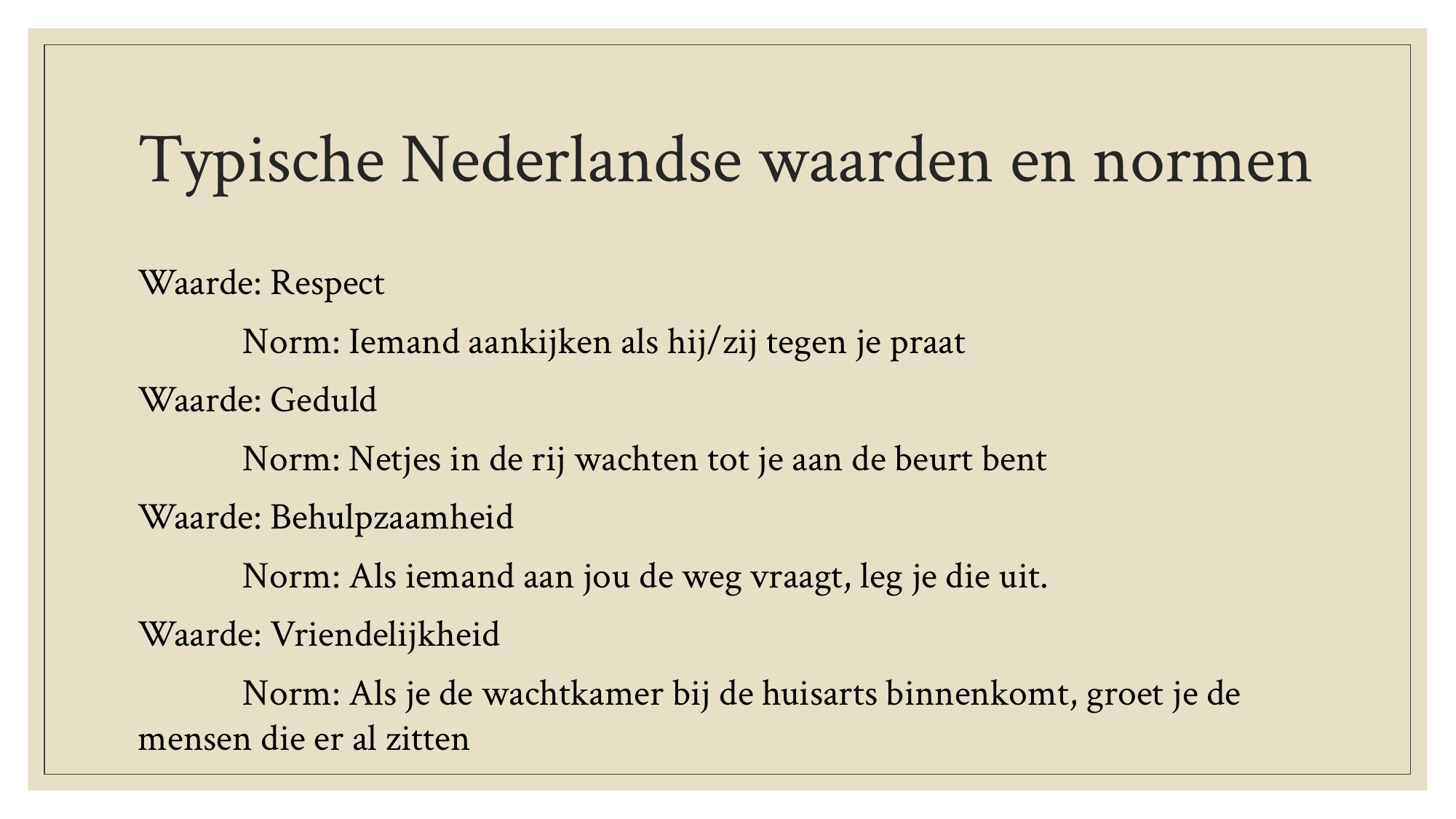

# Typische Nederlandse waarden en normen
Waarde: Respect
	Norm: Iemand aankijken als hij/zij tegen je praat
Waarde: Geduld
	Norm: Netjes in de rij wachten tot je aan de beurt bent
Waarde: Behulpzaamheid
	Norm: Als iemand aan jou de weg vraagt, leg je die uit.
Waarde: Vriendelijkheid
	Norm: Als je de wachtkamer bij de huisarts binnenkomt, groet je de 	mensen die er al zitten